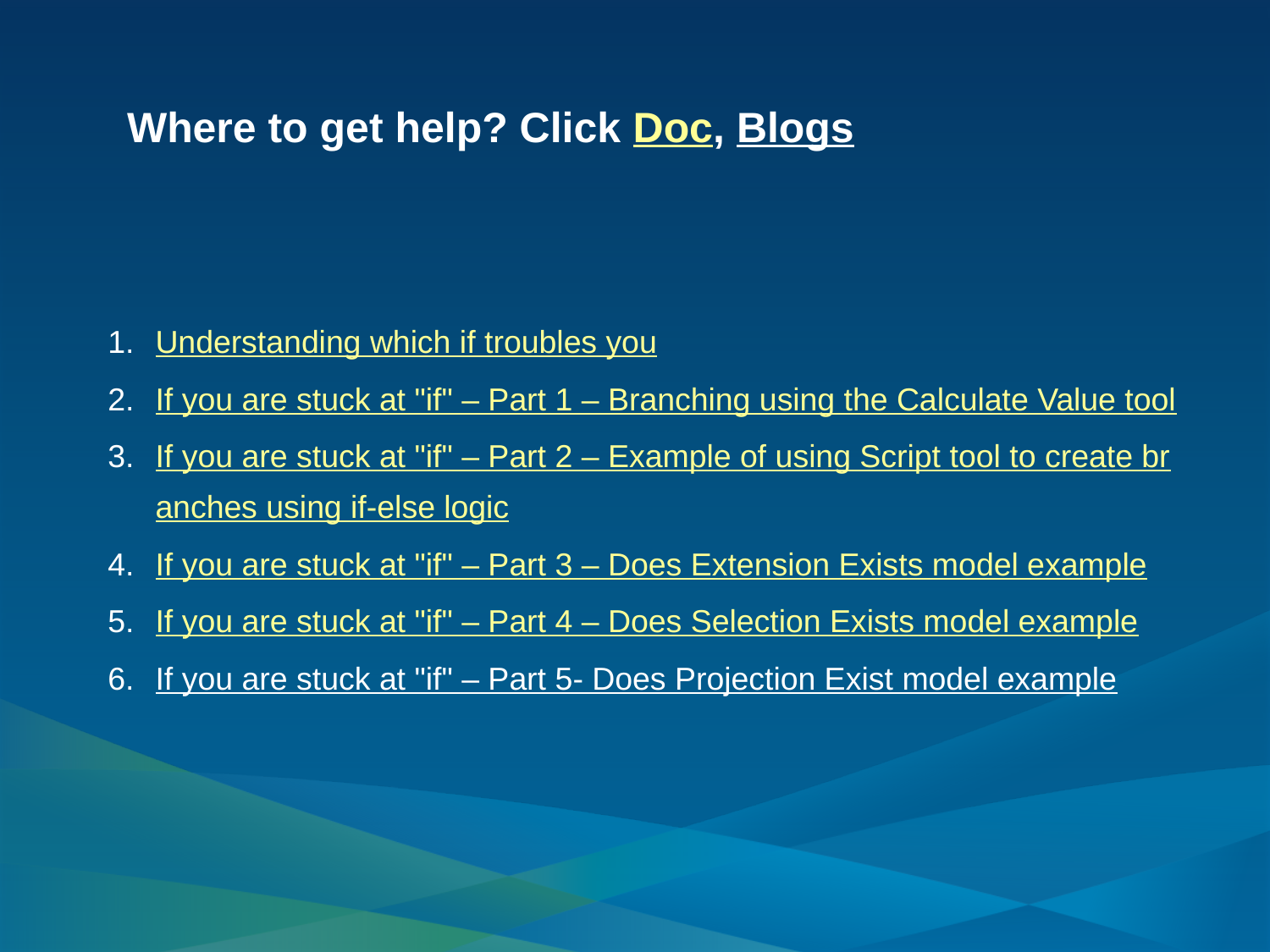

# Where to get help? Click Doc, Blogs
Understanding which if troubles you
If you are stuck at "if" – Part 1 – Branching using the Calculate Value tool
If you are stuck at "if" – Part 2 – Example of using Script tool to create branches using if-else logic
If you are stuck at "if" – Part 3 – Does Extension Exists model example
If you are stuck at "if" – Part 4 – Does Selection Exists model example
If you are stuck at "if" – Part 5- Does Projection Exist model example